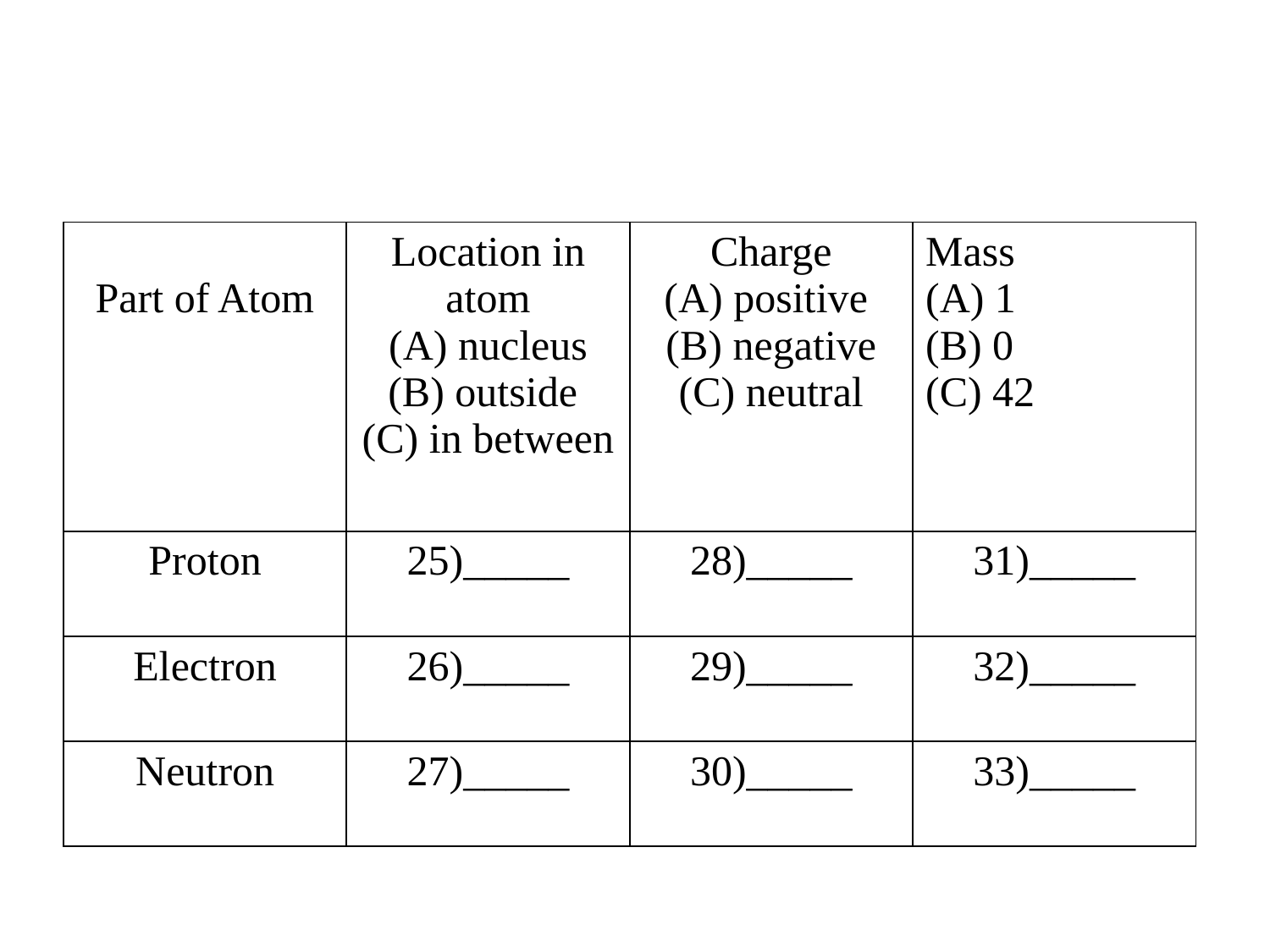

#

| Part of Atom | Location in atom (A) nucleus (B) outside (C) in between | Charge (A) positive (B) negative (C) neutral | Mass (A) 1 (B) 0 (C) 42 |
| --- | --- | --- | --- |
| Proton | 25)\_\_\_\_\_ | 28)\_\_\_\_\_ | 31)\_\_\_\_\_ |
| Electron | 26)\_\_\_\_\_ | 29)\_\_\_\_\_ | 32)\_\_\_\_\_ |
| Neutron | 27)\_\_\_\_\_ | 30)\_\_\_\_\_ | 33)\_\_\_\_\_ |